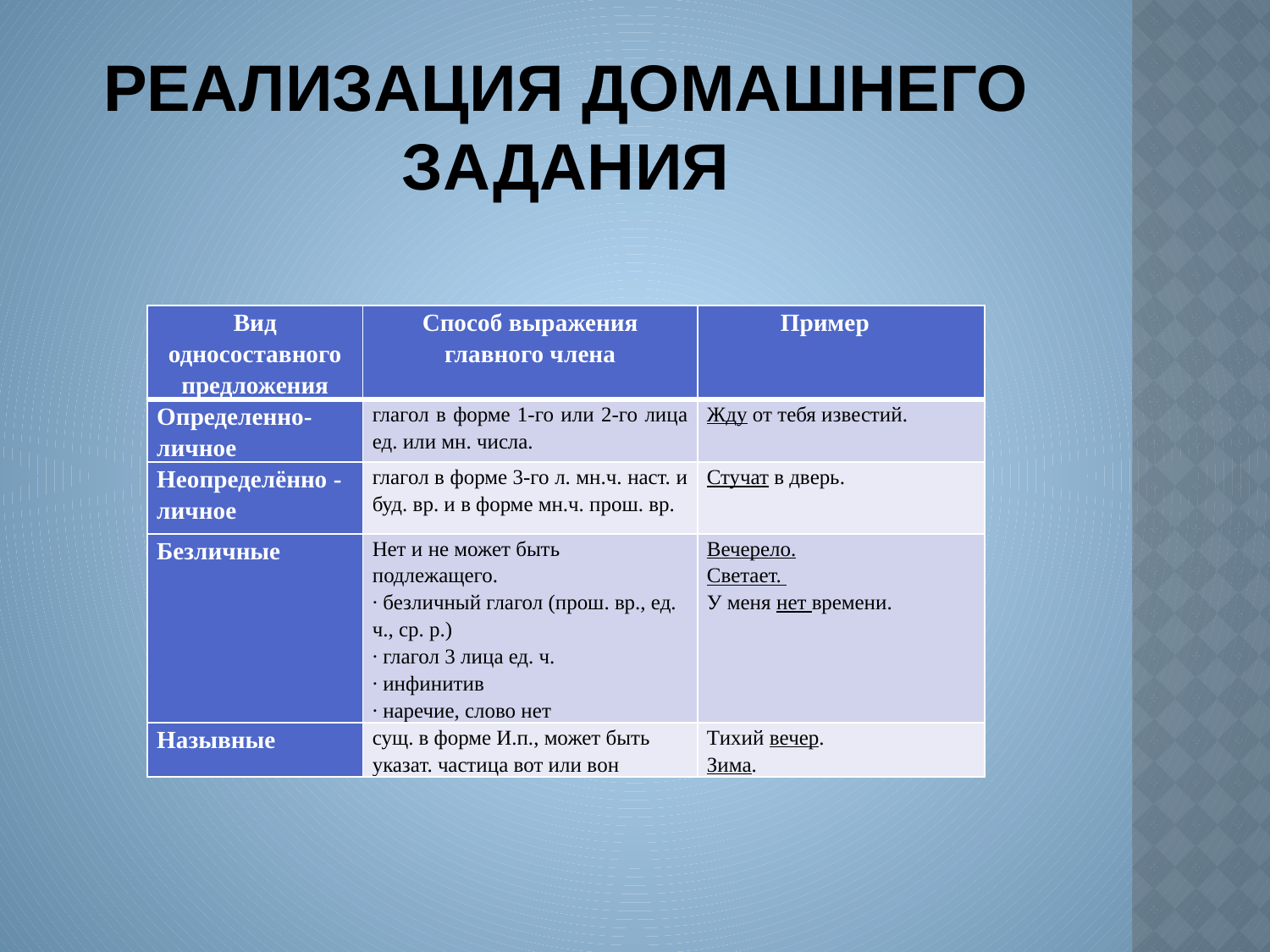

# Реализация домашнего задания
| Вид односоставного предложения | Способ выражения главного члена | Пример |
| --- | --- | --- |
| Определенно-личное | глагол в форме 1-го или 2-го лица ед. или мн. числа. | Жду от тебя известий. |
| Неопределённо - личное | глагол в форме 3-го л. мн.ч. наст. и буд. вр. и в форме мн.ч. прош. вр. | Стучат в дверь. |
| Безличные | Нет и не может быть подлежащего. ∙ безличный глагол (прош. вр., ед. ч., ср. р.) ∙ глагол 3 лица ед. ч. ∙ инфинитив ∙ наречие, слово нет | Вечерело. Светает. У меня нет времени. |
| Назывные | сущ. в форме И.п., может быть указат. частица вот или вон | Тихий вечер.  Зима. |